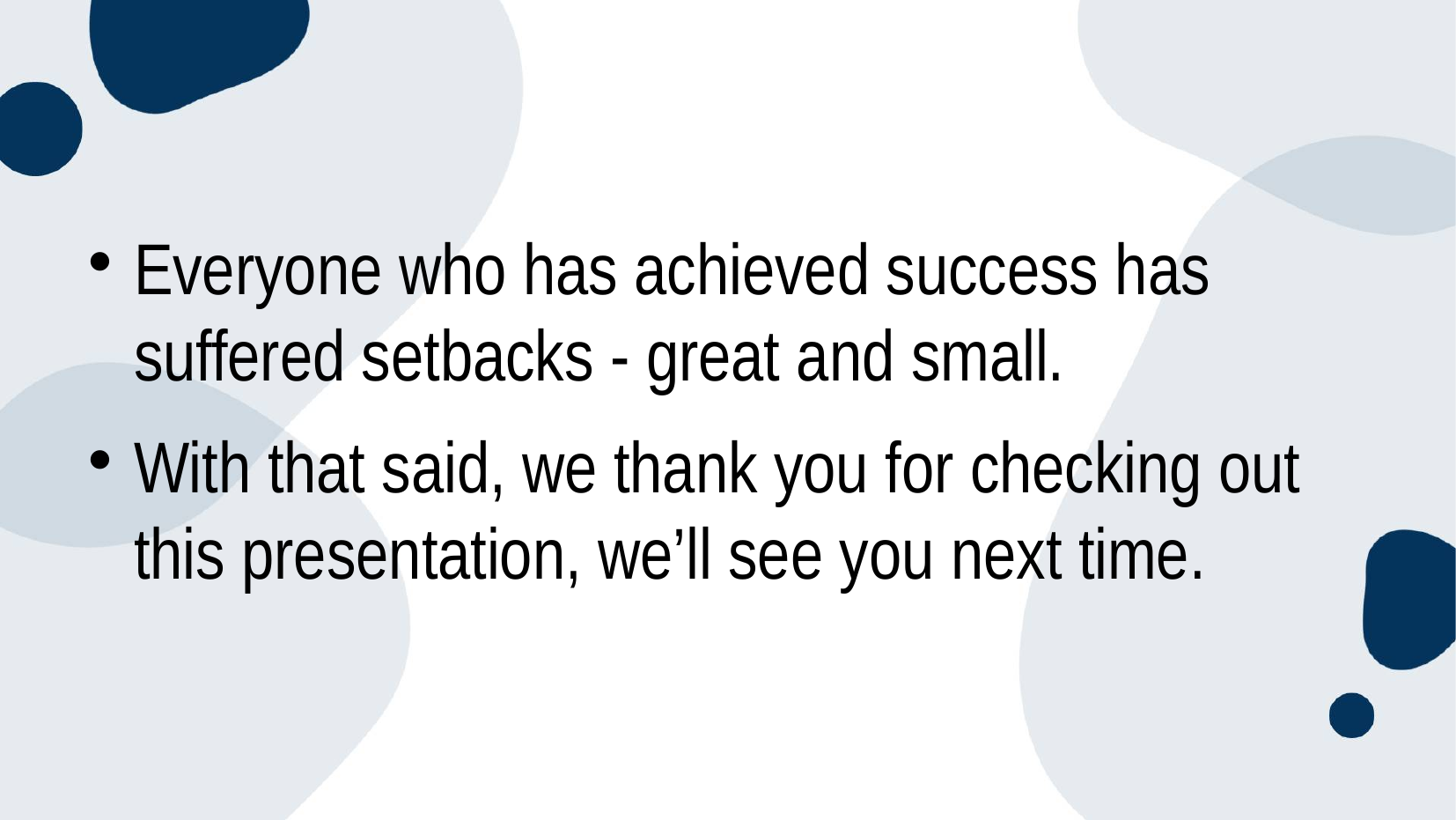

#
Everyone who has achieved success has suffered setbacks - great and small.
With that said, we thank you for checking out this presentation, we’ll see you next time.